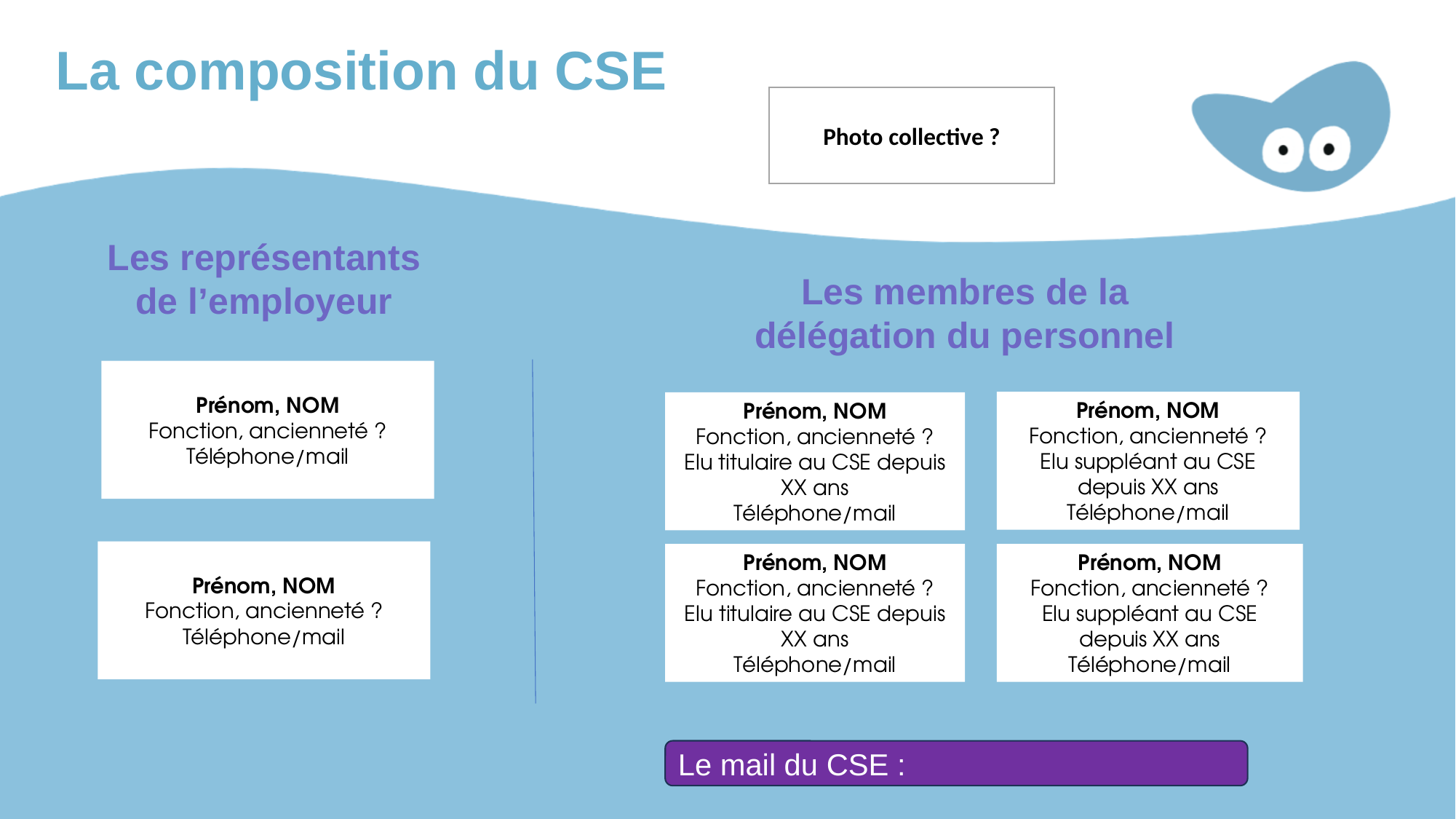

La composition du CSE

Photo collective ?

Les représentants de l’employeur
Les membres de la délégation du personnel

Prénom, NOM
Fonction, ancienneté ?
Téléphone/mail

Prénom, NOM
Fonction, ancienneté ?
Elu suppléant au CSE depuis XX ans
Téléphone/mail
Prénom, NOM
Fonction, ancienneté ?
Elu titulaire au CSE depuis XX ans
Téléphone/mail

Prénom, NOM
Fonction, ancienneté ?
Téléphone/mail

Prénom, NOM
Fonction, ancienneté ?
Elu titulaire au CSE depuis XX ans
Téléphone/mail
Prénom, NOM
Fonction, ancienneté ?
Elu suppléant au CSE depuis XX ans
Téléphone/mail
Le mail du CSE :